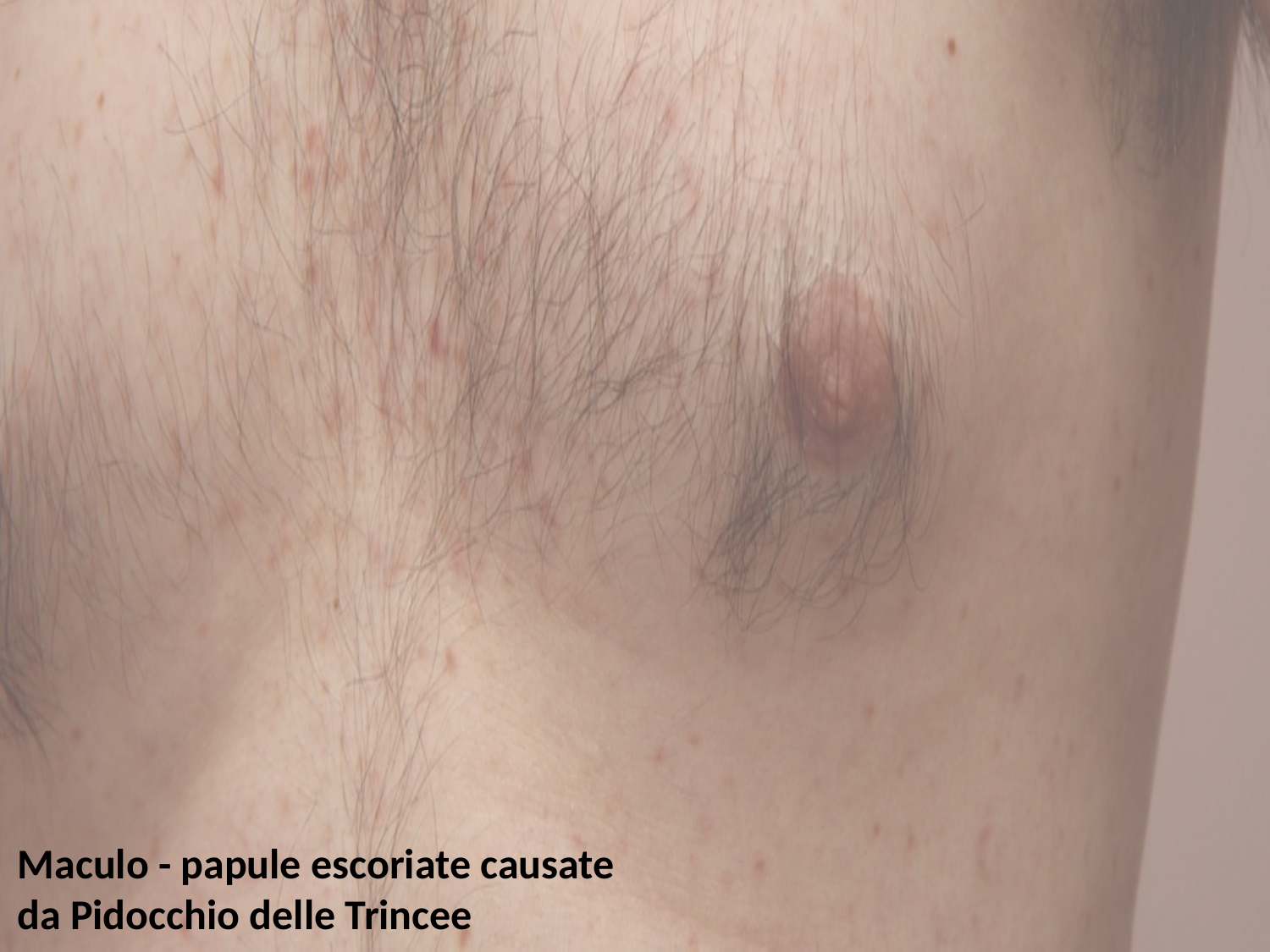

Maculo - papule escoriate causate da Pidocchio delle Trincee